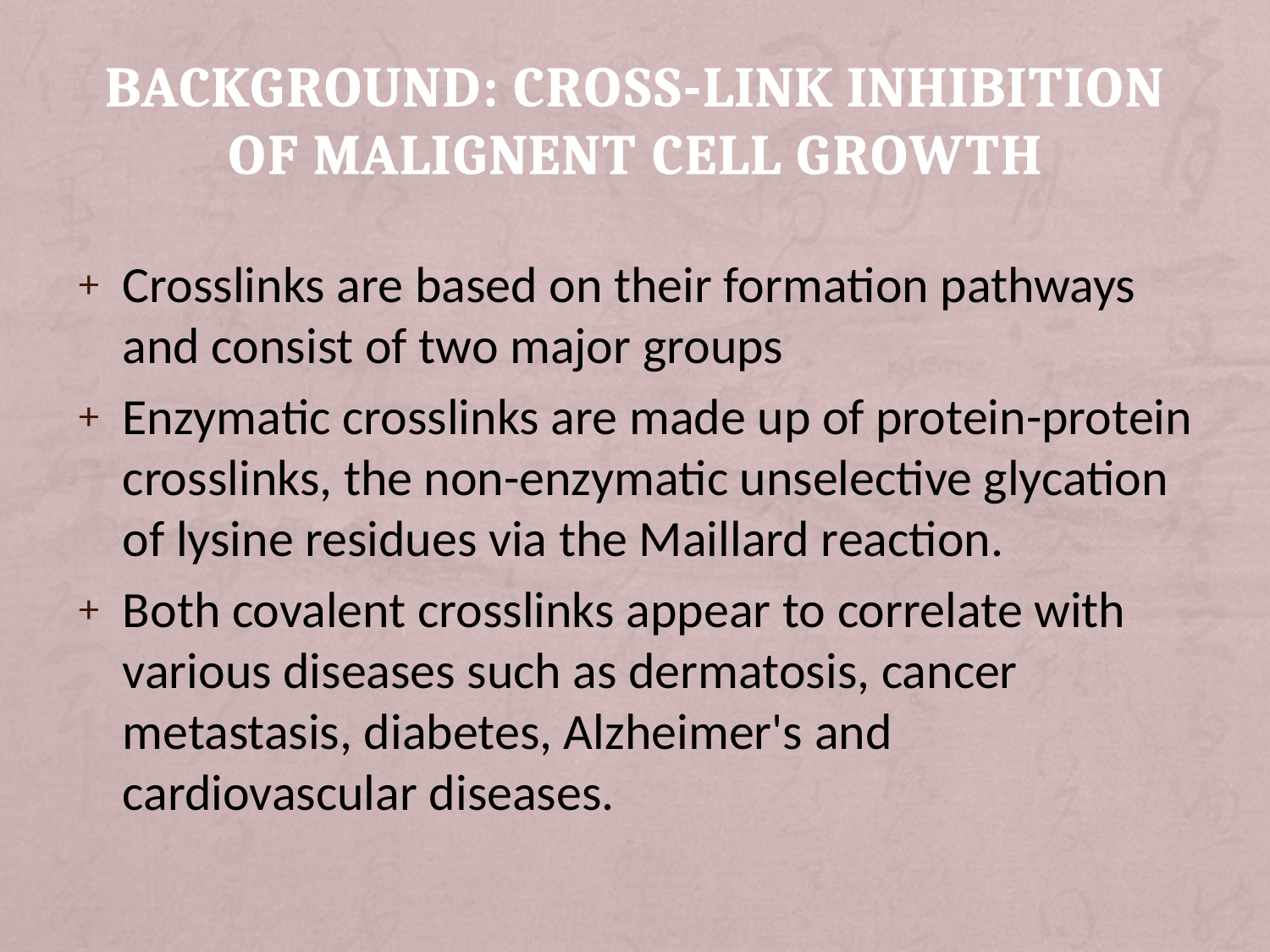

# Background: Cross-link inhibition of malignent cell growth
Crosslinks are based on their formation pathways and consist of two major groups
Enzymatic crosslinks are made up of protein-protein crosslinks, the non-enzymatic unselective glycation of lysine residues via the Maillard reaction.
Both covalent crosslinks appear to correlate with various diseases such as dermatosis, cancer metastasis, diabetes, Alzheimer's and cardiovascular diseases.